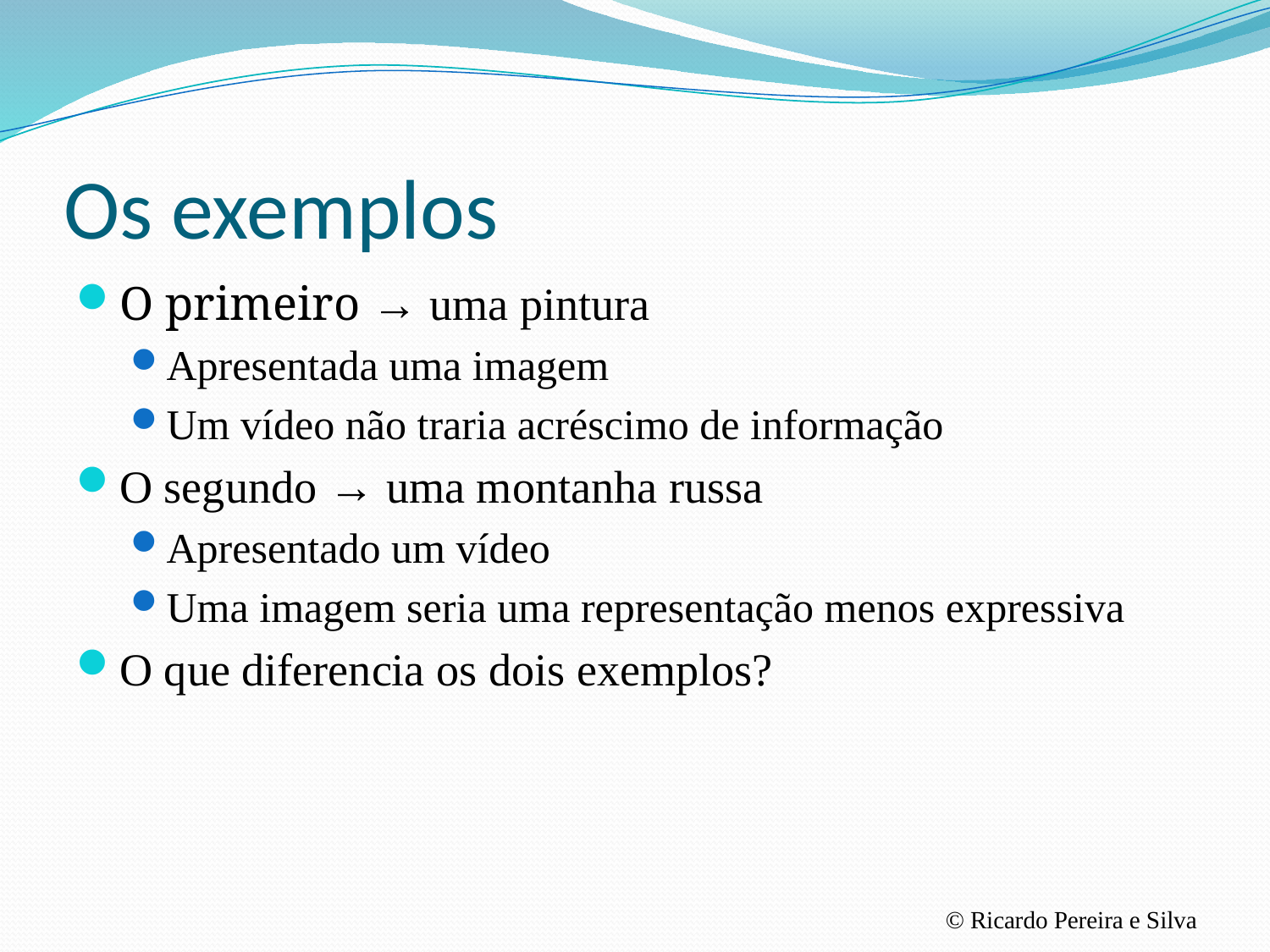

# Os exemplos
O primeiro → uma pintura
Apresentada uma imagem
Um vídeo não traria acréscimo de informação
O segundo → uma montanha russa
Apresentado um vídeo
Uma imagem seria uma representação menos expressiva
O que diferencia os dois exemplos?
© Ricardo Pereira e Silva